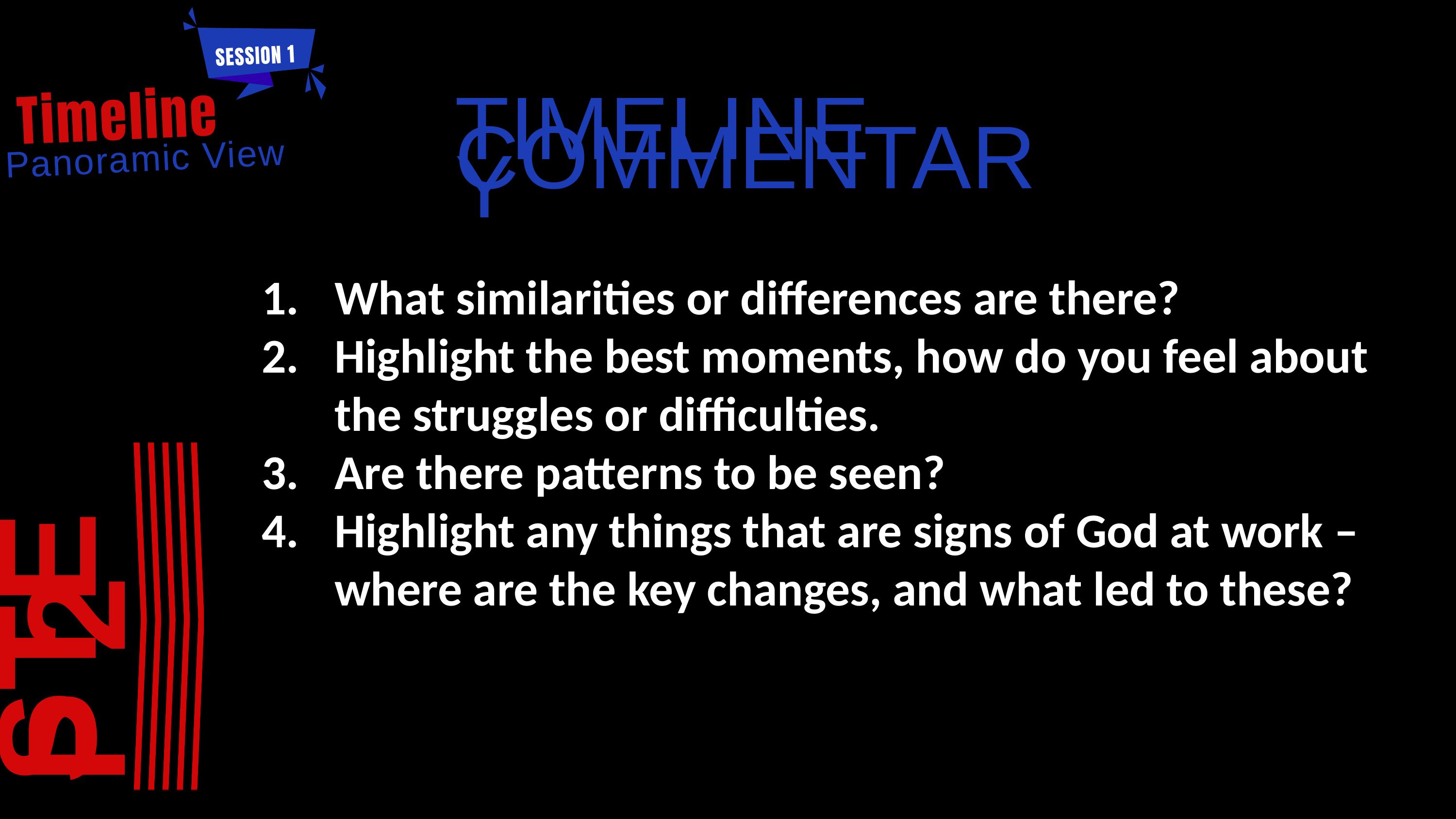

STEP 1

SESSION 1

Timeline
A Panoramic View
DRAWING THE TIMELINE
TIMELINE COMMENTARY
What similarities or differences are there?
Highlight the best moments, how do you feel about the struggles or difficulties.
Are there patterns to be seen?
Highlight any things that are signs of God at work – where are the key changes, and what led to these?

STEP 2